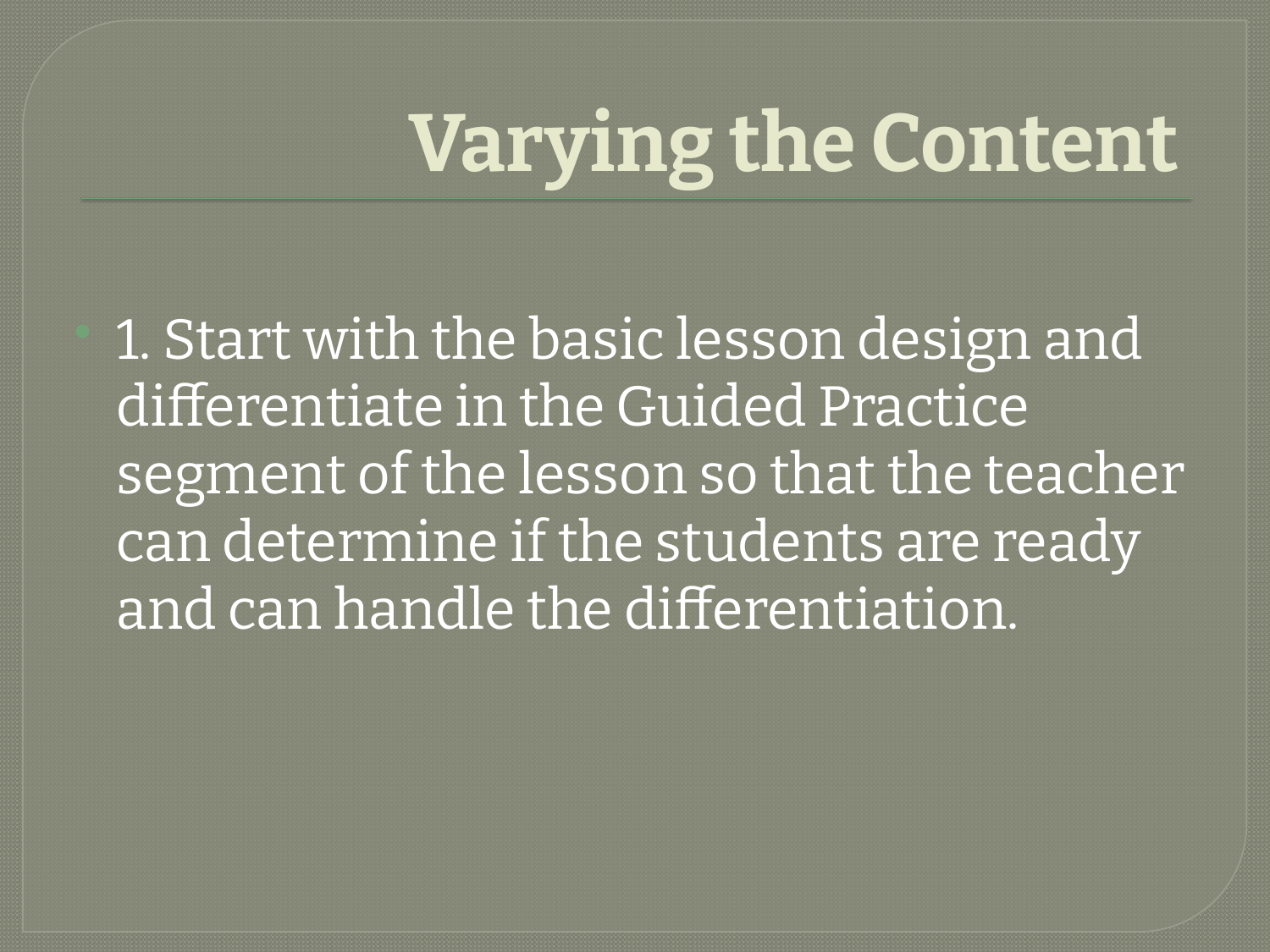

# Varying the Content

1. Start with the basic lesson design and differentiate in the Guided Practice segment of the lesson so that the teacher can determine if the students are ready and can handle the differentiation.